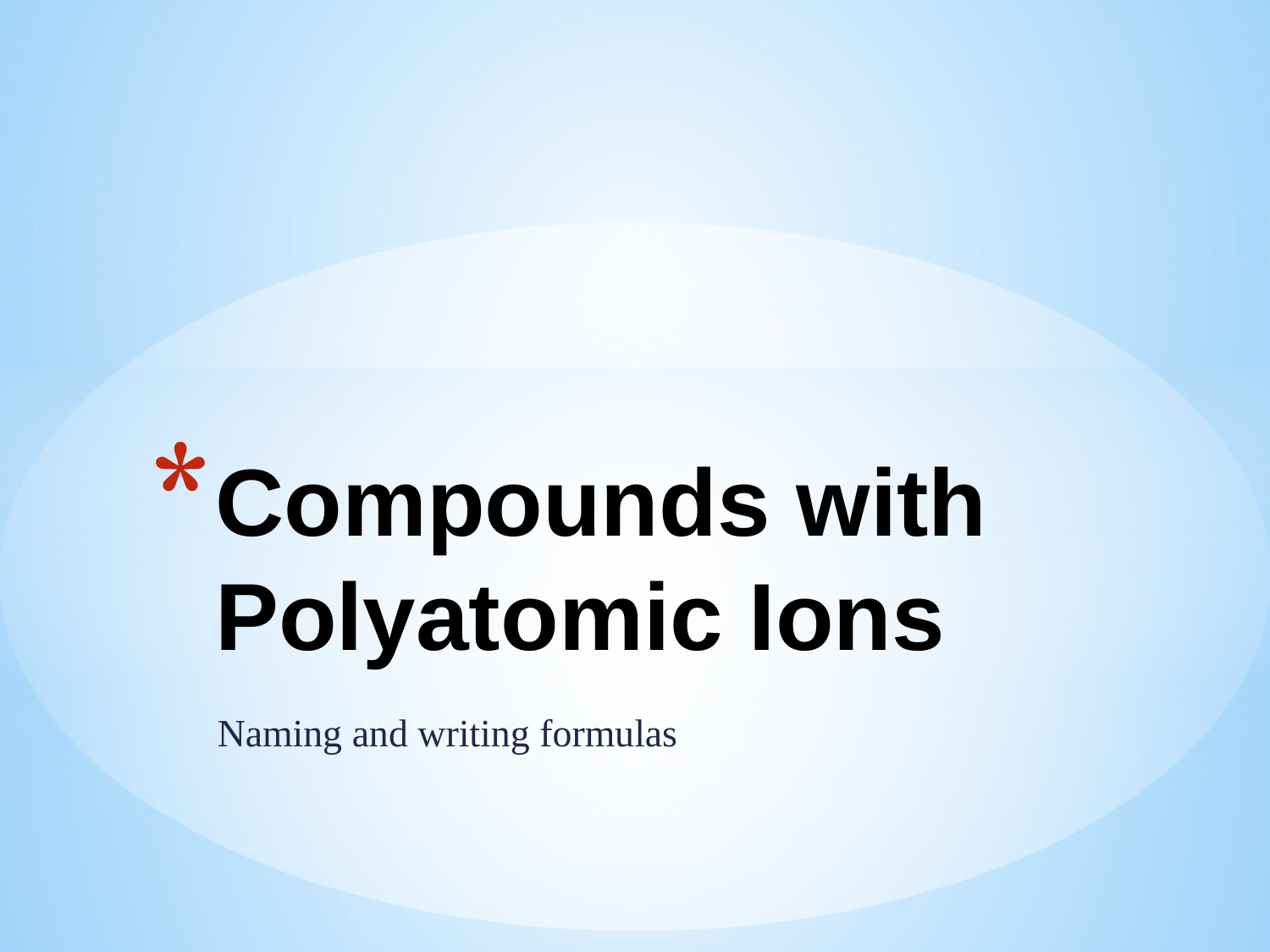

# Compounds with Polyatomic Ions
Naming and writing formulas